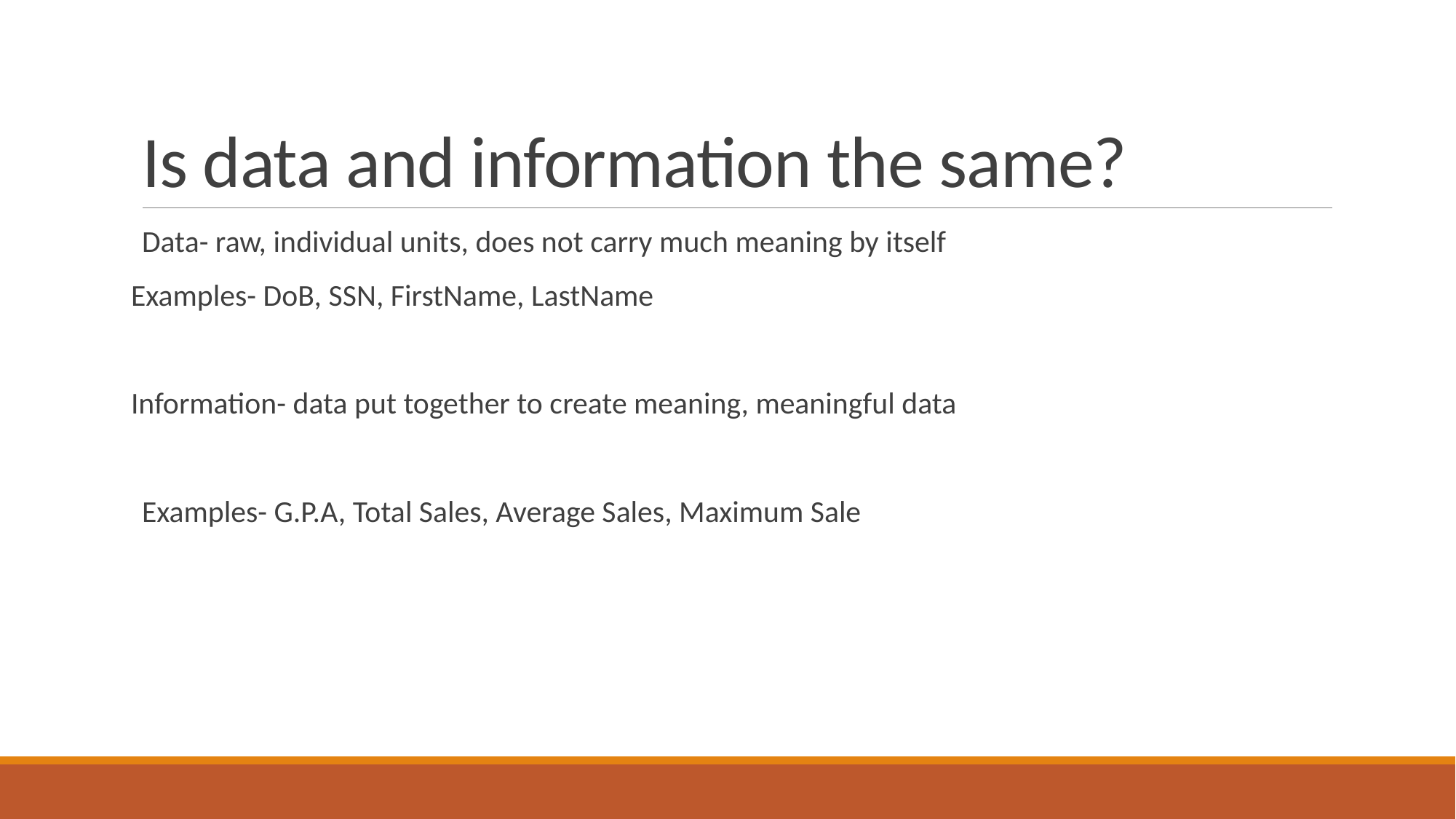

# Is data and information the same?
Data- raw, individual units, does not carry much meaning by itself
Examples- DoB, SSN, FirstName, LastName

Information- data put together to create meaning, meaningful data

Examples- G.P.A, Total Sales, Average Sales, Maximum Sale